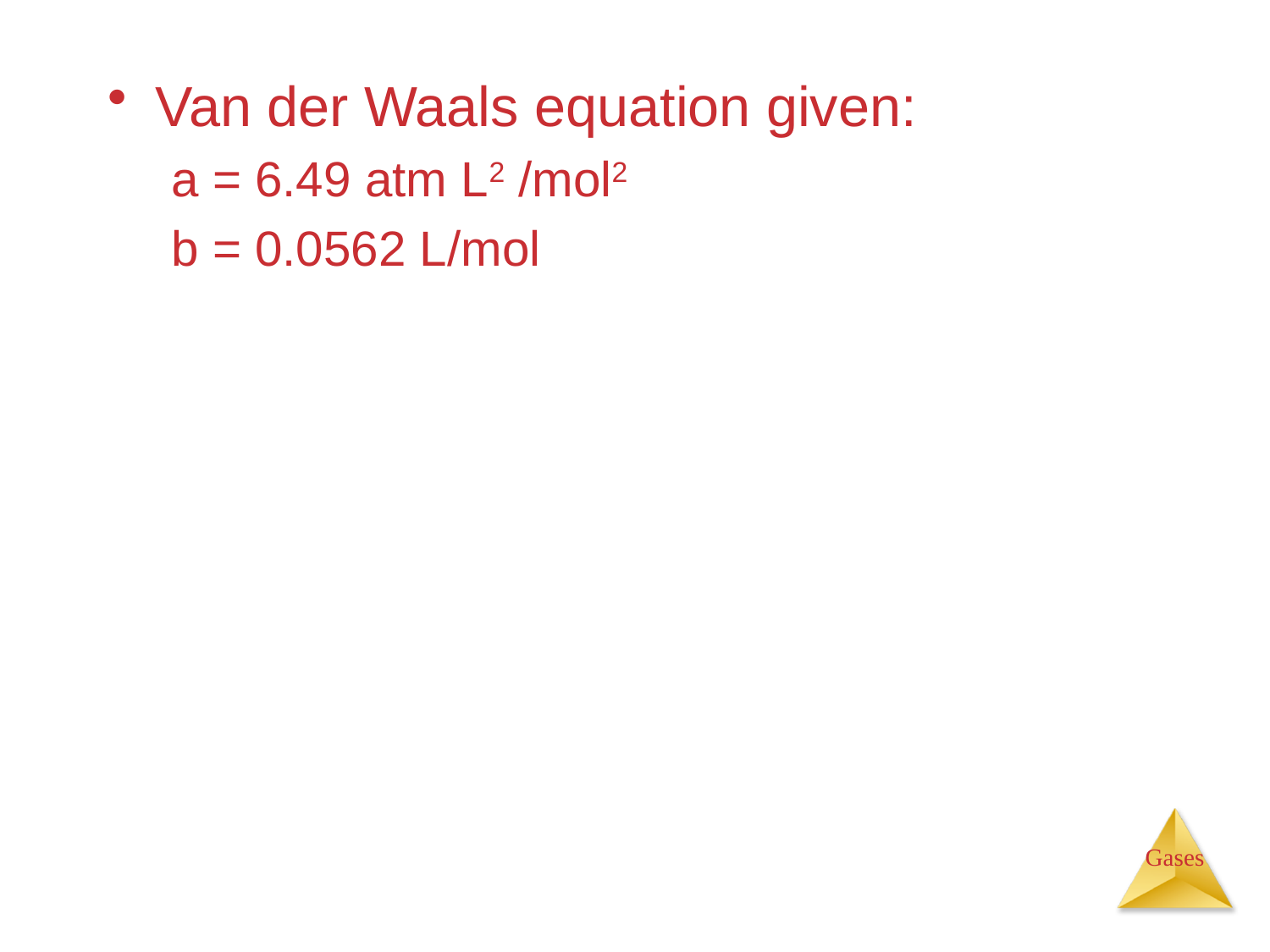

#
Van der Waals equation given:
a = 6.49 atm L2 /mol2
b = 0.0562 L/mol